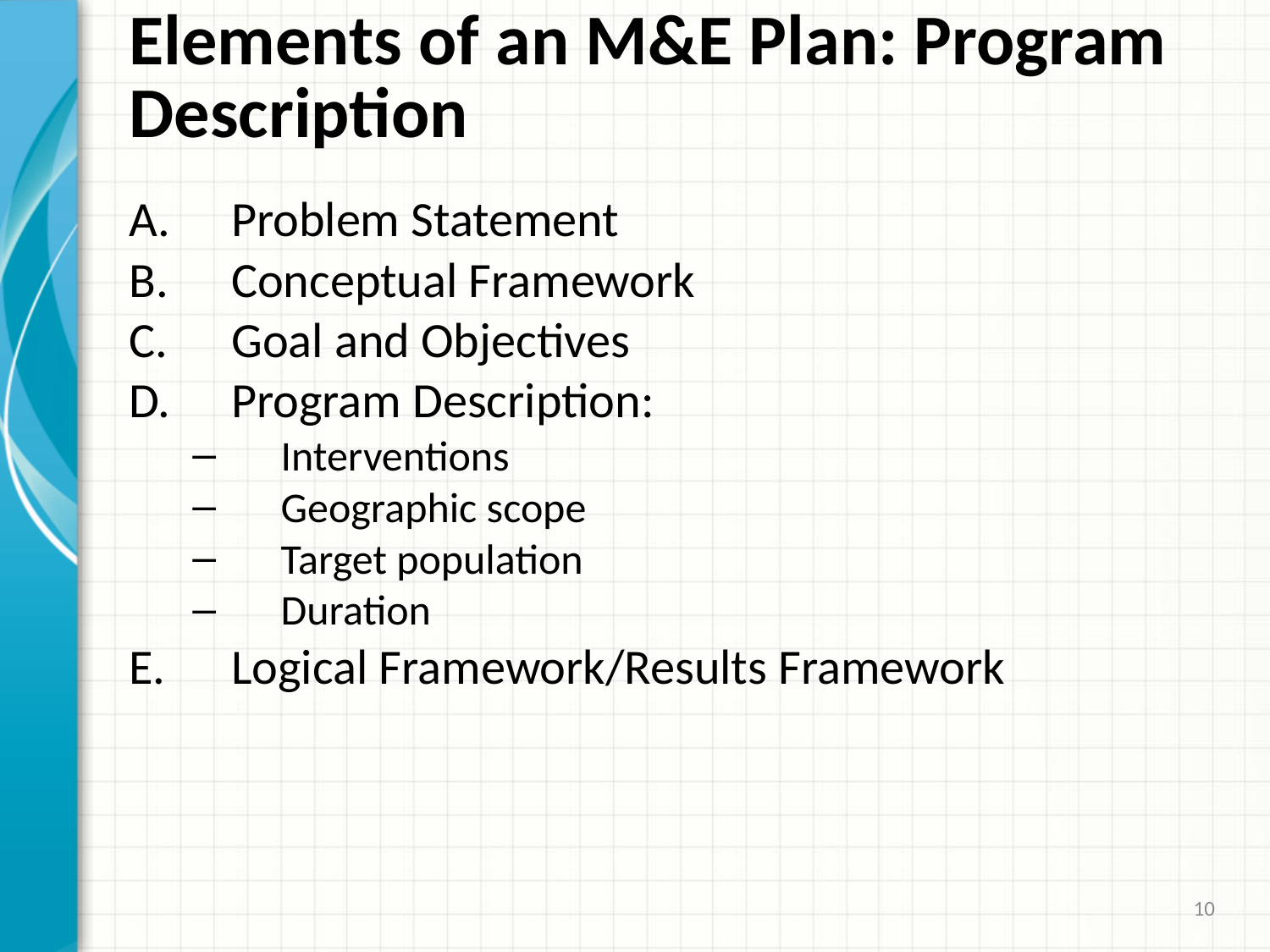

# Elements of an M&E Plan: Program Description
Problem Statement
Conceptual Framework
Goal and Objectives
Program Description:
Interventions
Geographic scope
Target population
Duration
Logical Framework/Results Framework

10